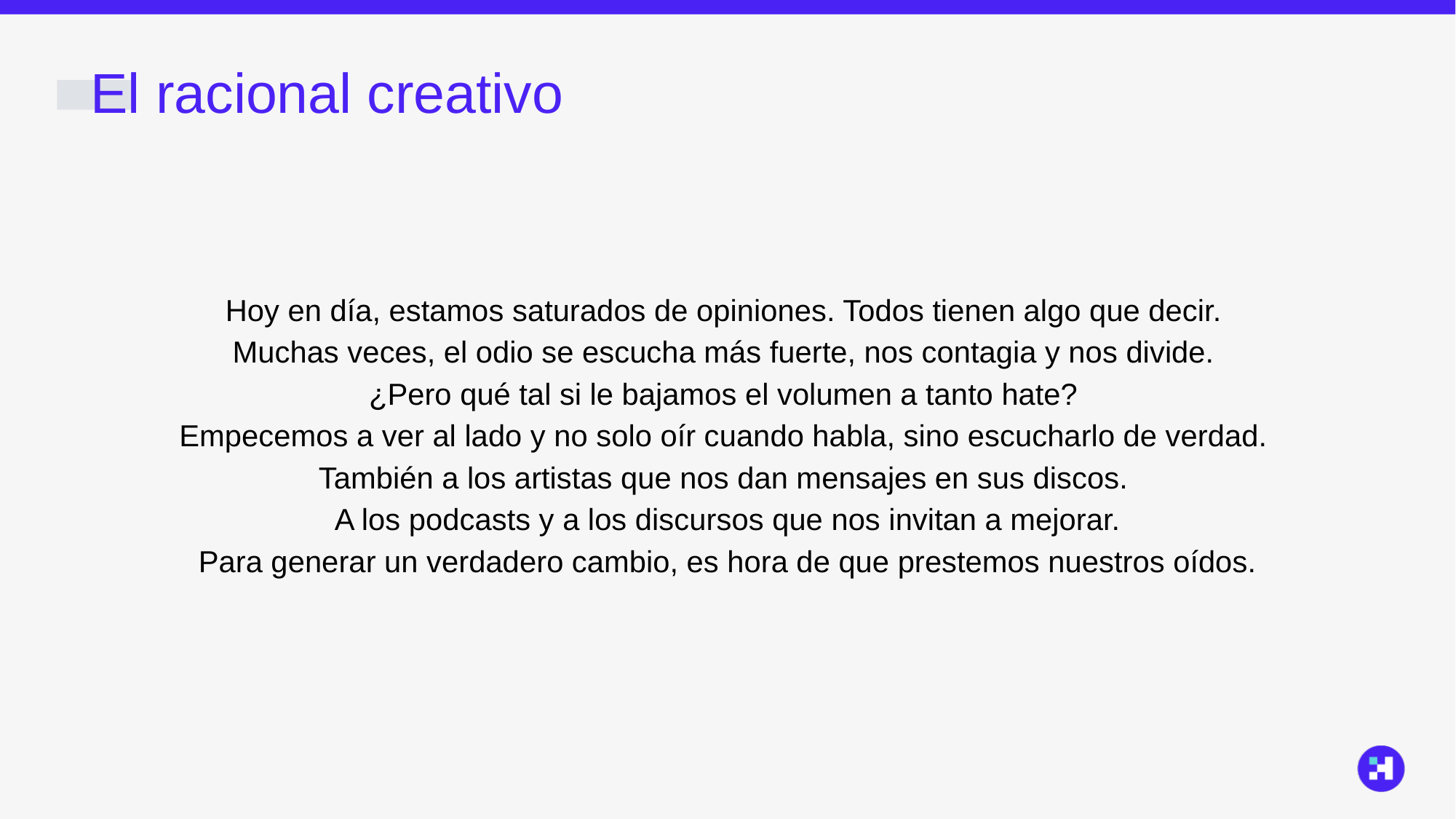

# El racional creativo
Hoy en día, estamos saturados de opiniones. Todos tienen algo que decir.
Muchas veces, el odio se escucha más fuerte, nos contagia y nos divide.
¿Pero qué tal si le bajamos el volumen a tanto hate?
Empecemos a ver al lado y no solo oír cuando habla, sino escucharlo de verdad.
También a los artistas que nos dan mensajes en sus discos.
A los podcasts y a los discursos que nos invitan a mejorar.
Para generar un verdadero cambio, es hora de que prestemos nuestros oídos.